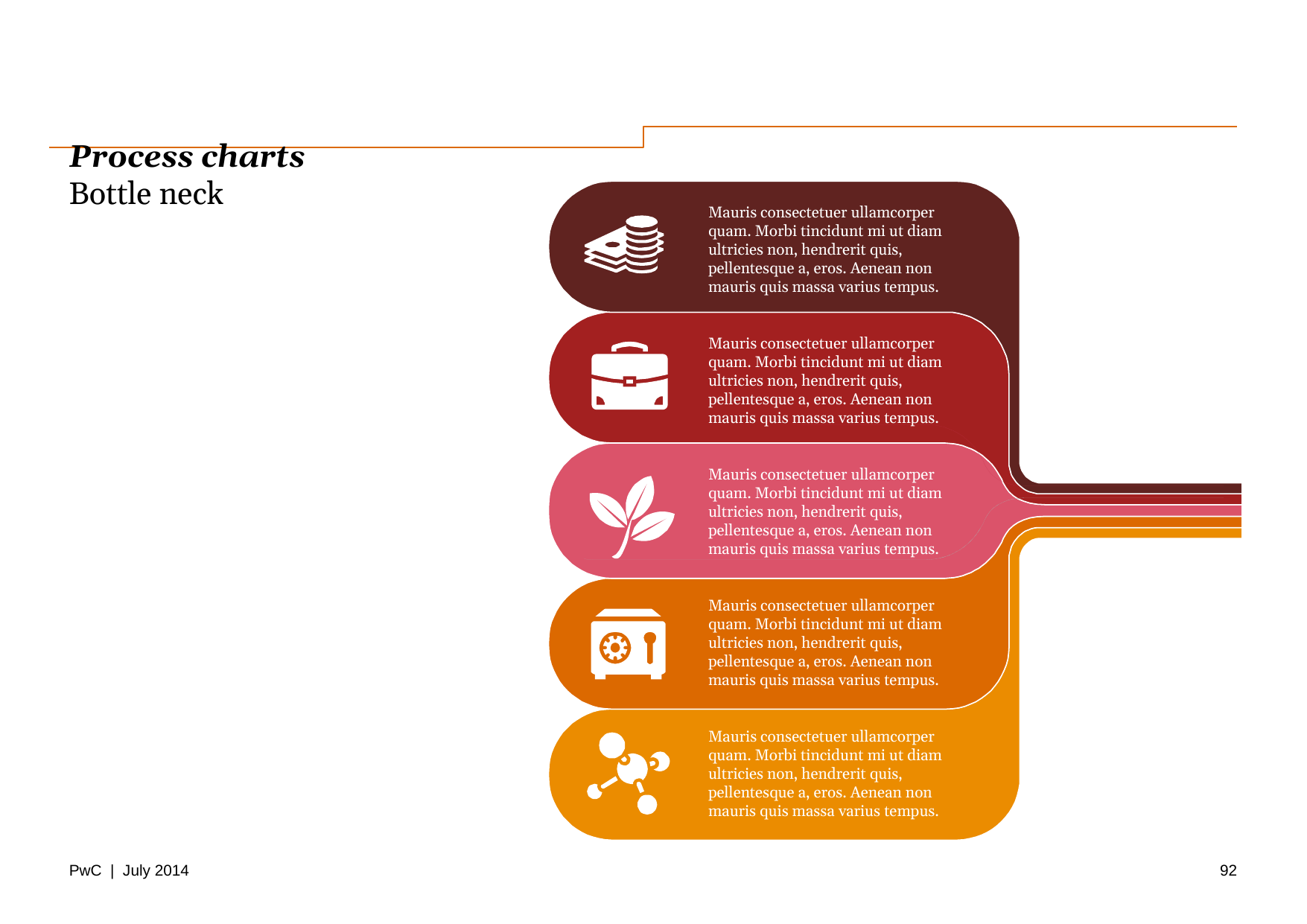

# Process charts Bottle neck

Mauris consectetuer ullamcorper quam. Morbi tincidunt mi ut diam ultricies non, hendrerit quis, pellentesque a, eros. Aenean non mauris quis massa varius tempus.

Mauris consectetuer ullamcorper quam. Morbi tincidunt mi ut diam ultricies non, hendrerit quis, pellentesque a, eros. Aenean non mauris quis massa varius tempus.

Mauris consectetuer ullamcorper quam. Morbi tincidunt mi ut diam ultricies non, hendrerit quis, pellentesque a, eros. Aenean non mauris quis massa varius tempus.

Mauris consectetuer ullamcorper quam. Morbi tincidunt mi ut diam ultricies non, hendrerit quis, pellentesque a, eros. Aenean non mauris quis massa varius tempus.

Mauris consectetuer ullamcorper quam. Morbi tincidunt mi ut diam ultricies non, hendrerit quis, pellentesque a, eros. Aenean non mauris quis massa varius tempus.

92